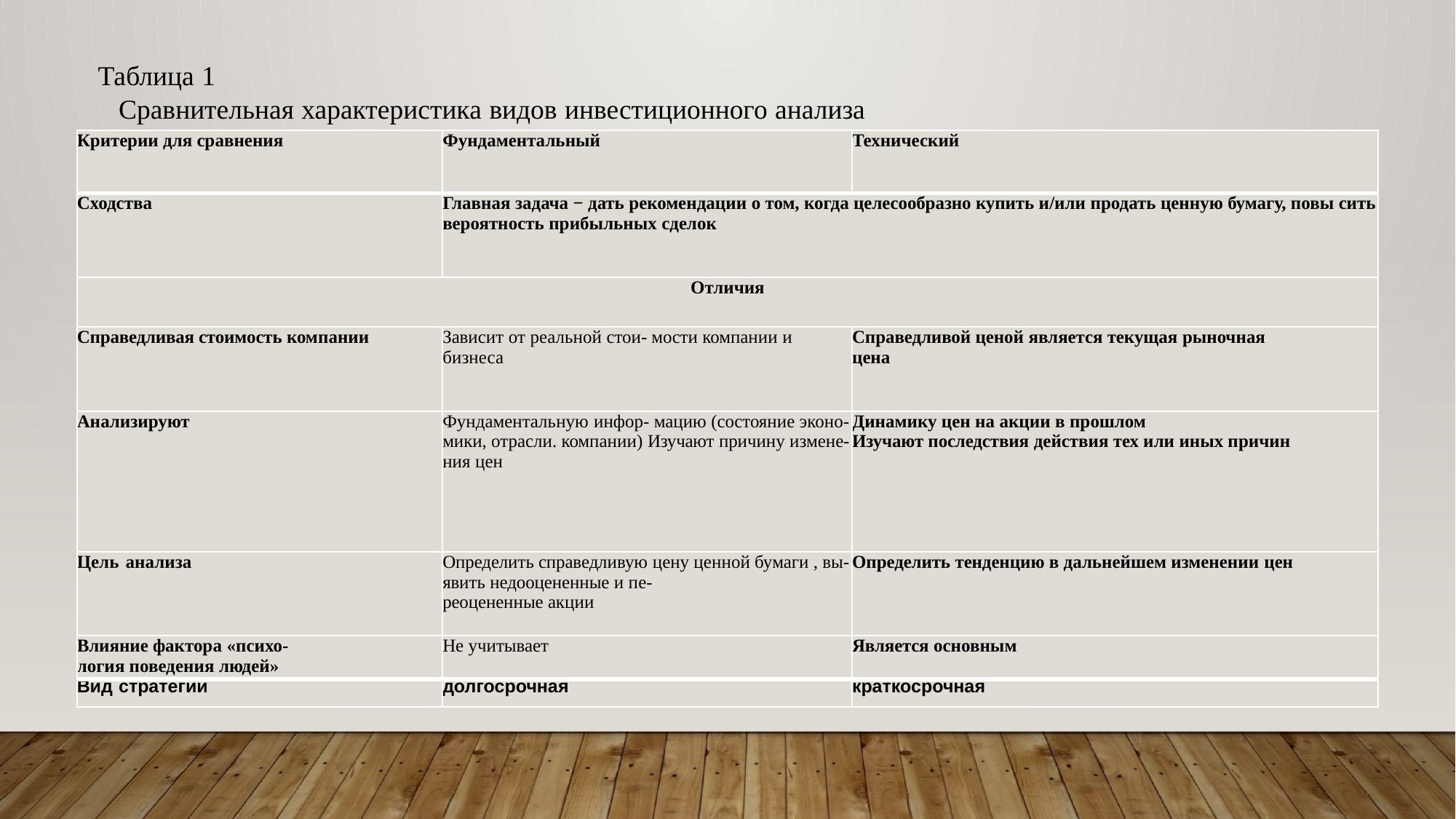

Таблица 1
   Сравнительная характеристика видов инвестиционного анализа
| Критерии для сравнения | Фундаментальный | Технический |
| --- | --- | --- |
| Сходства | Главная задача − дать рекомендации о том, когда целесообразно купить и/или продать ценную бумагу, повы сить вероятность прибыльных сделок |  |
| Отличия |  |  |
| Справедливая стоимость компании | Зависит от реальной стои- мости компании и бизнеса | Справедливой ценой является текущая рыночная цена |
| Анализируют | Фундаментальную инфор- мацию (состояние эконо- мики, отрасли. компании) Изучают причину измене- ния цен | Динамику цен на акции в прошлом Изучают последствия действия тех или иных причин |
| Цель анализа | Определить справедливую цену ценной бумаги , вы- явить недооцененные и пе- реоцененные акции | Определить тенденцию в дальнейшем изменении цен |
| Влияние фактора «психо- логия поведения людей» | Не учитывает | Является основным |
| Вид стратегии | долгосрочная | краткосрочная |